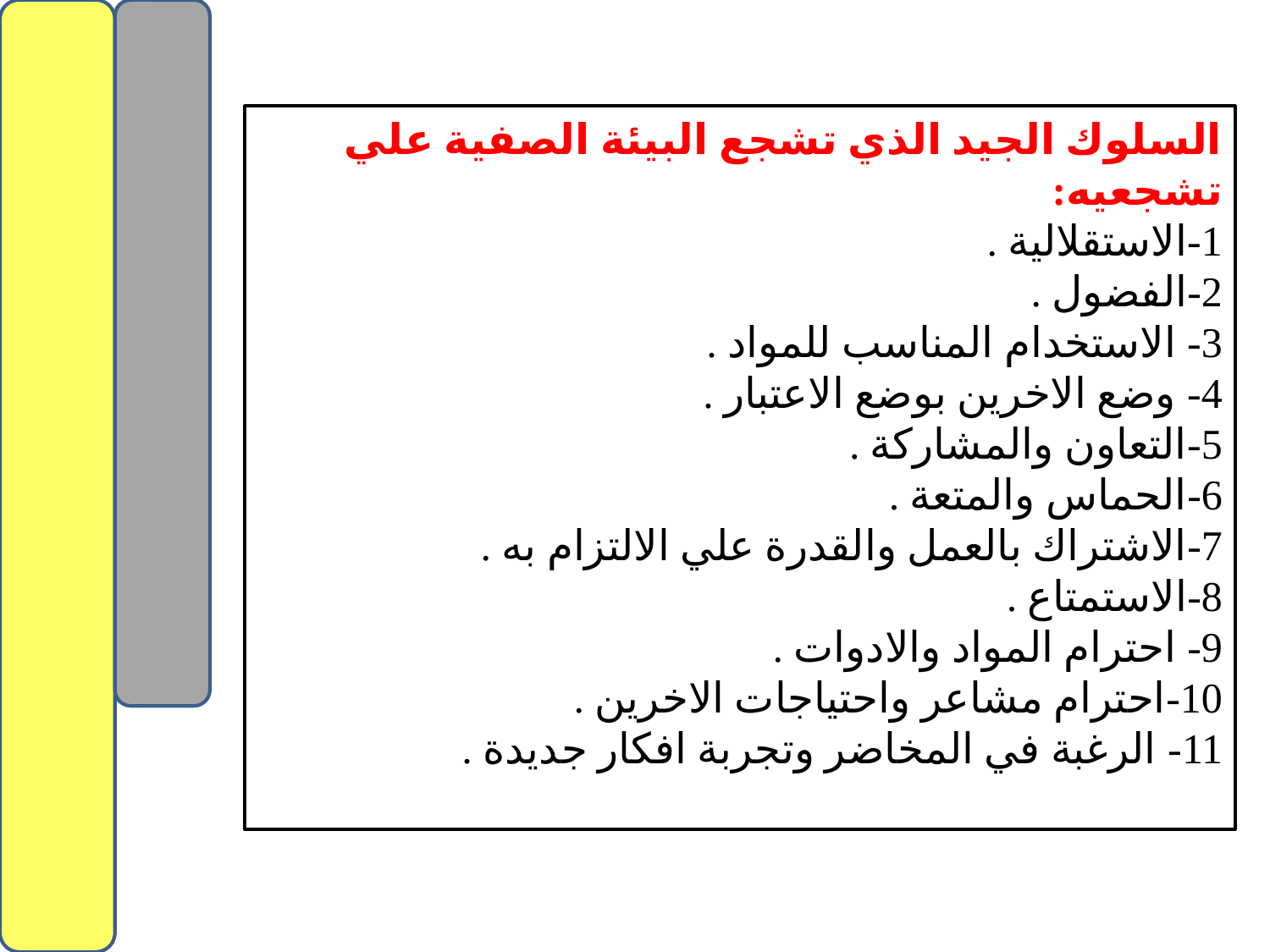

السلوك الجيد الذي تشجع البيئة الصفية علي تشجعيه:
1-الاستقلالية .
2-الفضول .
3- الاستخدام المناسب للمواد .
4- وضع الاخرين بوضع الاعتبار .
5-التعاون والمشاركة .
6-الحماس والمتعة .
7-الاشتراك بالعمل والقدرة علي الالتزام به .
8-الاستمتاع .
9- احترام المواد والادوات .
10-احترام مشاعر واحتياجات الاخرين .
11- الرغبة في المخاضر وتجربة افكار جديدة .